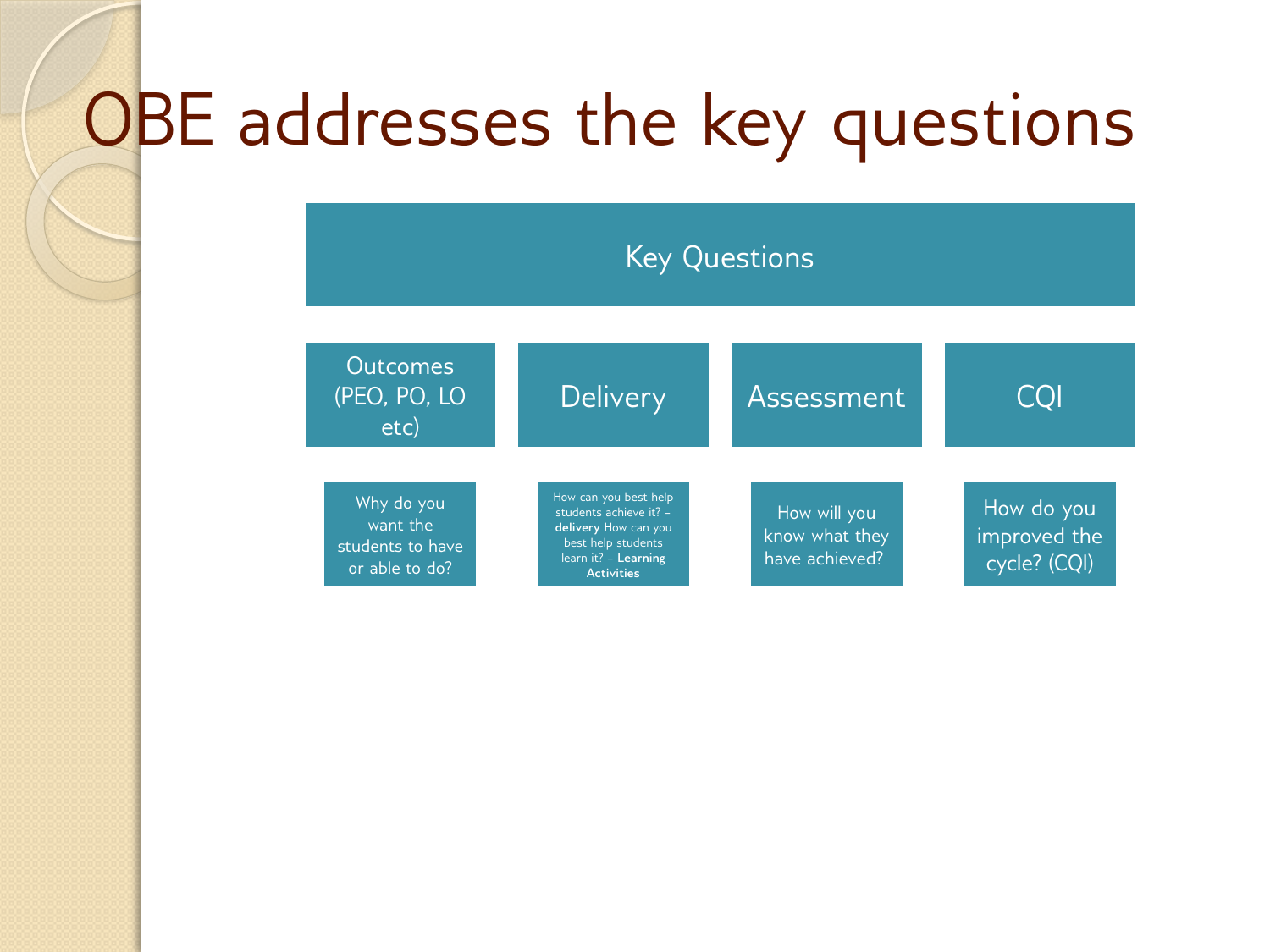

# OBE addresses the key questions
Key Questions
Outcomes (PEO, PO, LO etc)
Delivery
Assessment
CQI
Why do you want the students to have or able to do?
How can you best help students achieve it? – delivery How can you best help students learn it? – Learning Activities
How will you know what they have achieved?
How do you improved the cycle? (CQI)